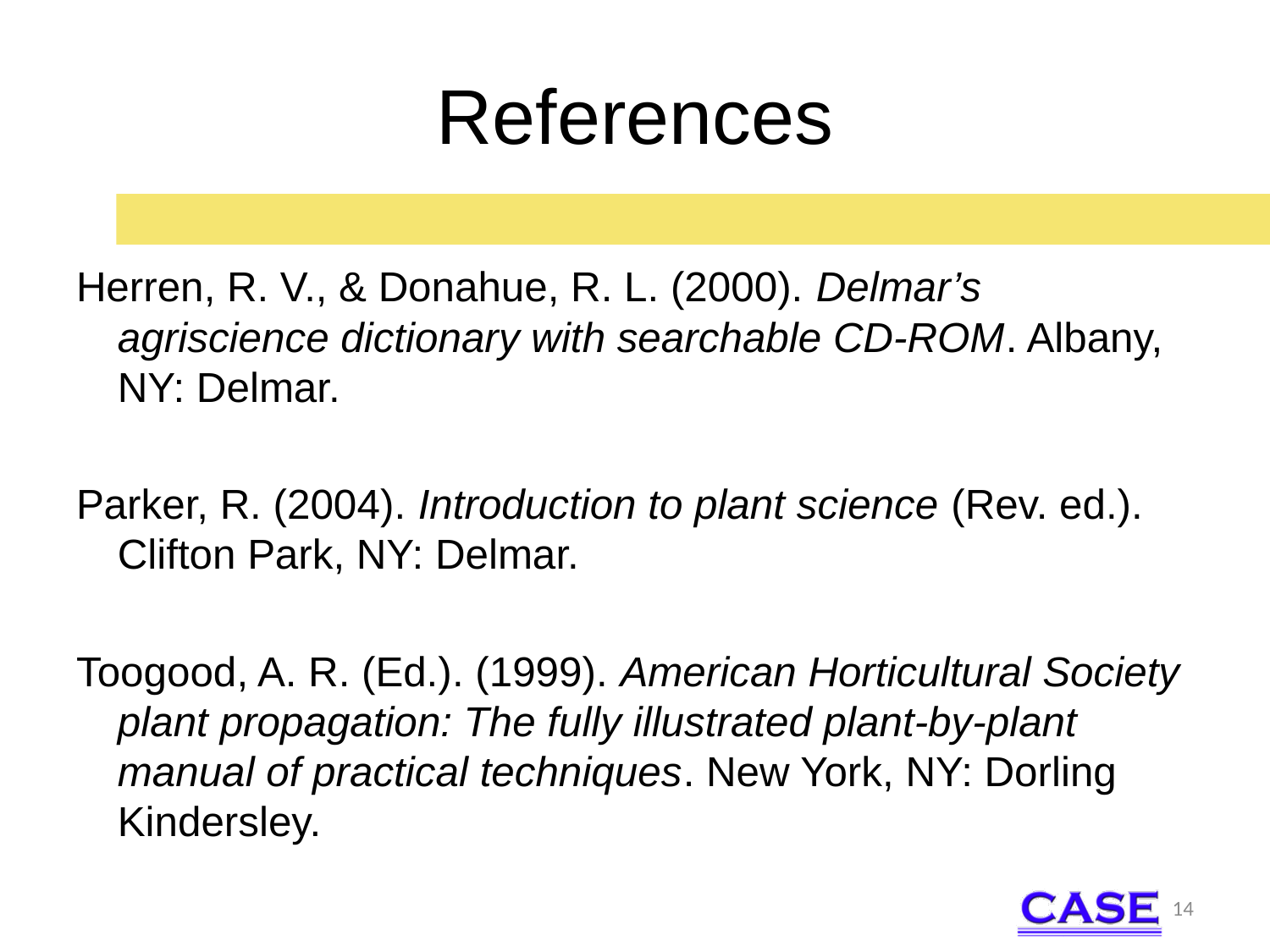

# References
Herren, R. V., & Donahue, R. L. (2000). Delmar’s agriscience dictionary with searchable CD-ROM. Albany, NY: Delmar.

Parker, R. (2004). Introduction to plant science (Rev. ed.). Clifton Park, NY: Delmar.

Toogood, A. R. (Ed.). (1999). American Horticultural Society plant propagation: The fully illustrated plant-by-plant manual of practical techniques. New York, NY: Dorling Kindersley.
14